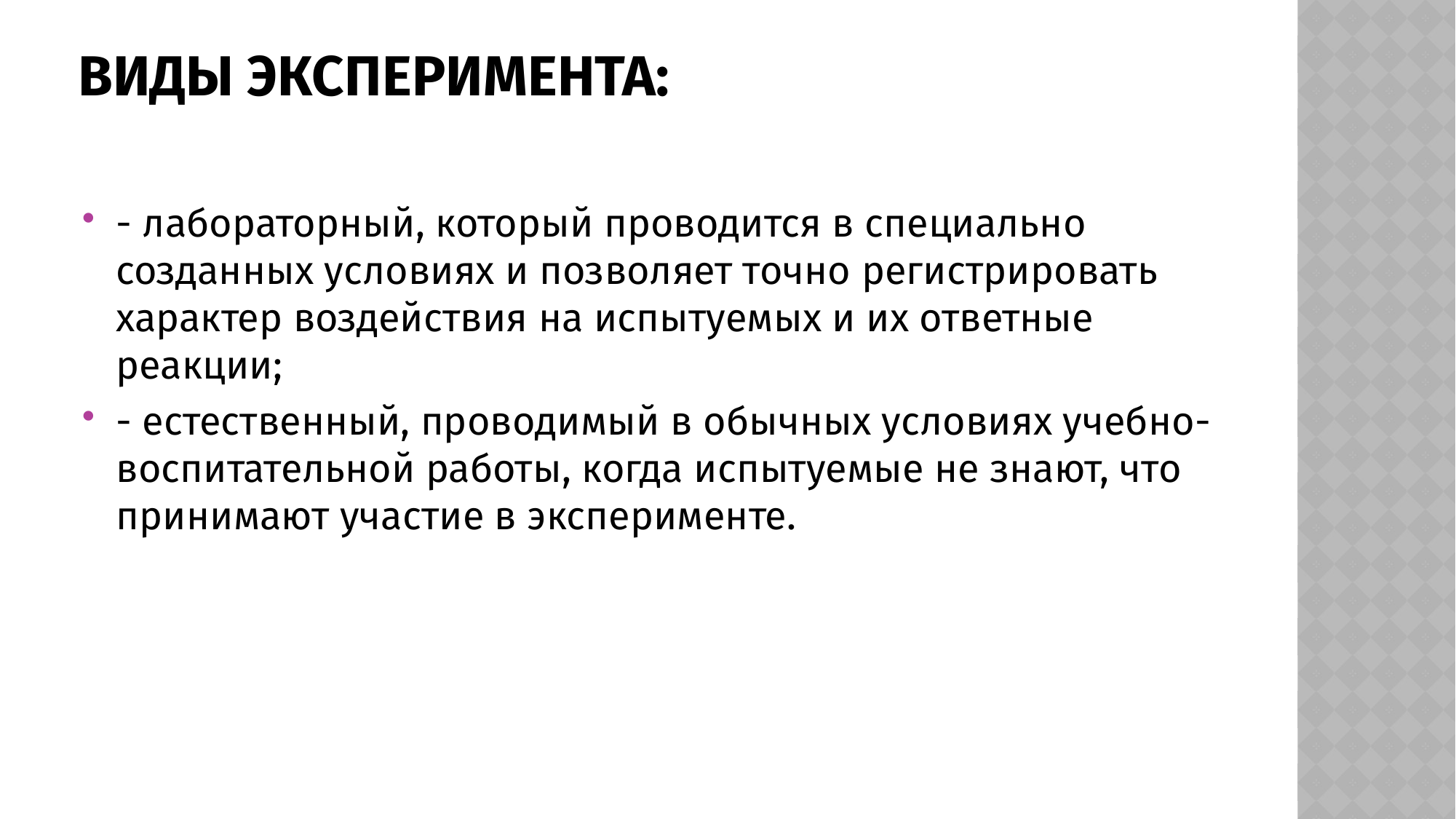

# Виды эксперимента:
- лабораторный, который проводится в специально созданных условиях и позволяет точно регистрировать характер воздействия на испытуемых и их ответные реакции;
- естественный, проводимый в обычных условиях учебно-воспитательной работы, когда испытуемые не знают, что принимают участие в эксперименте.